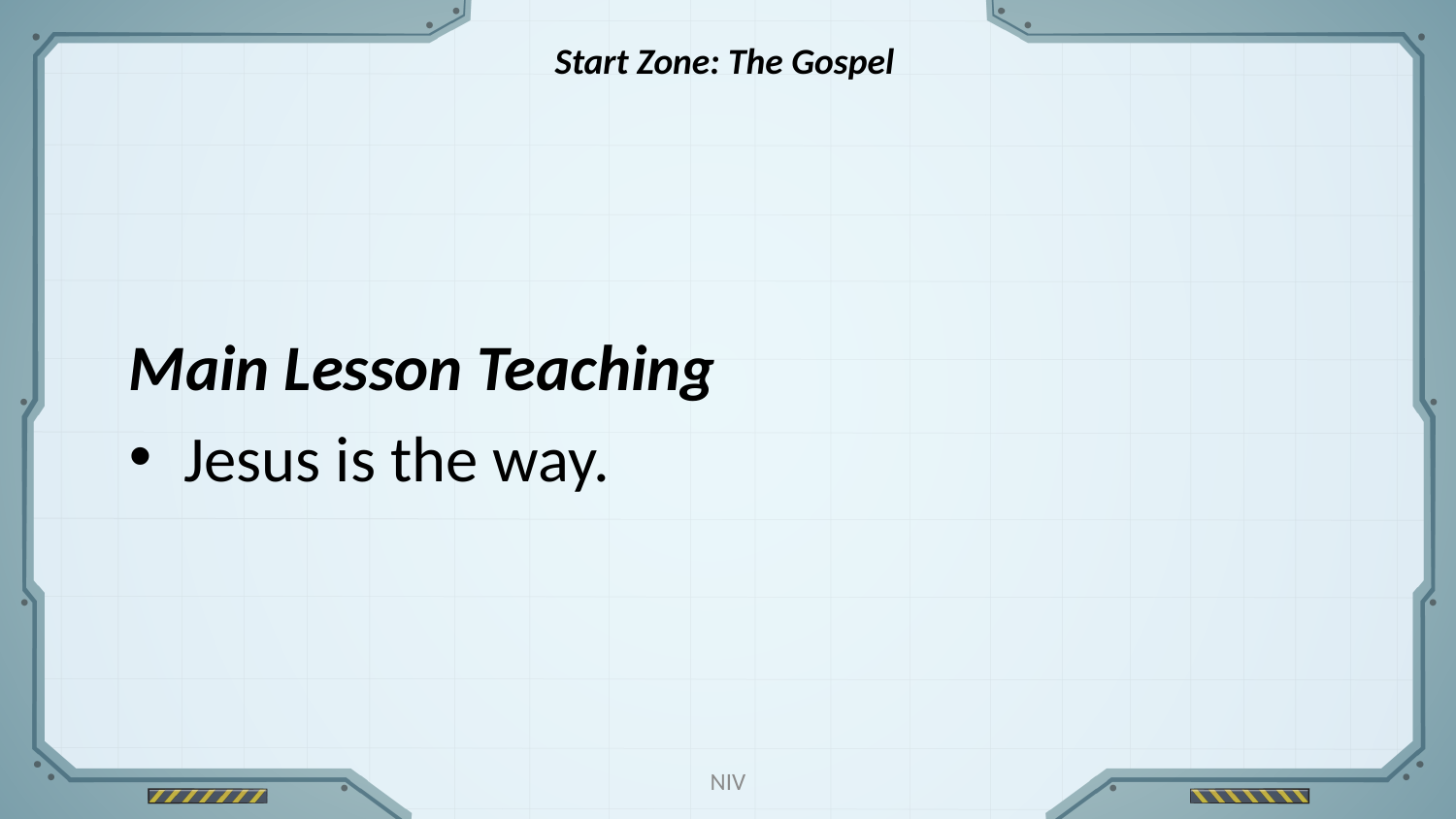

Start Zone: The Gospel
Main Lesson Teaching
Jesus is the way.
NIV